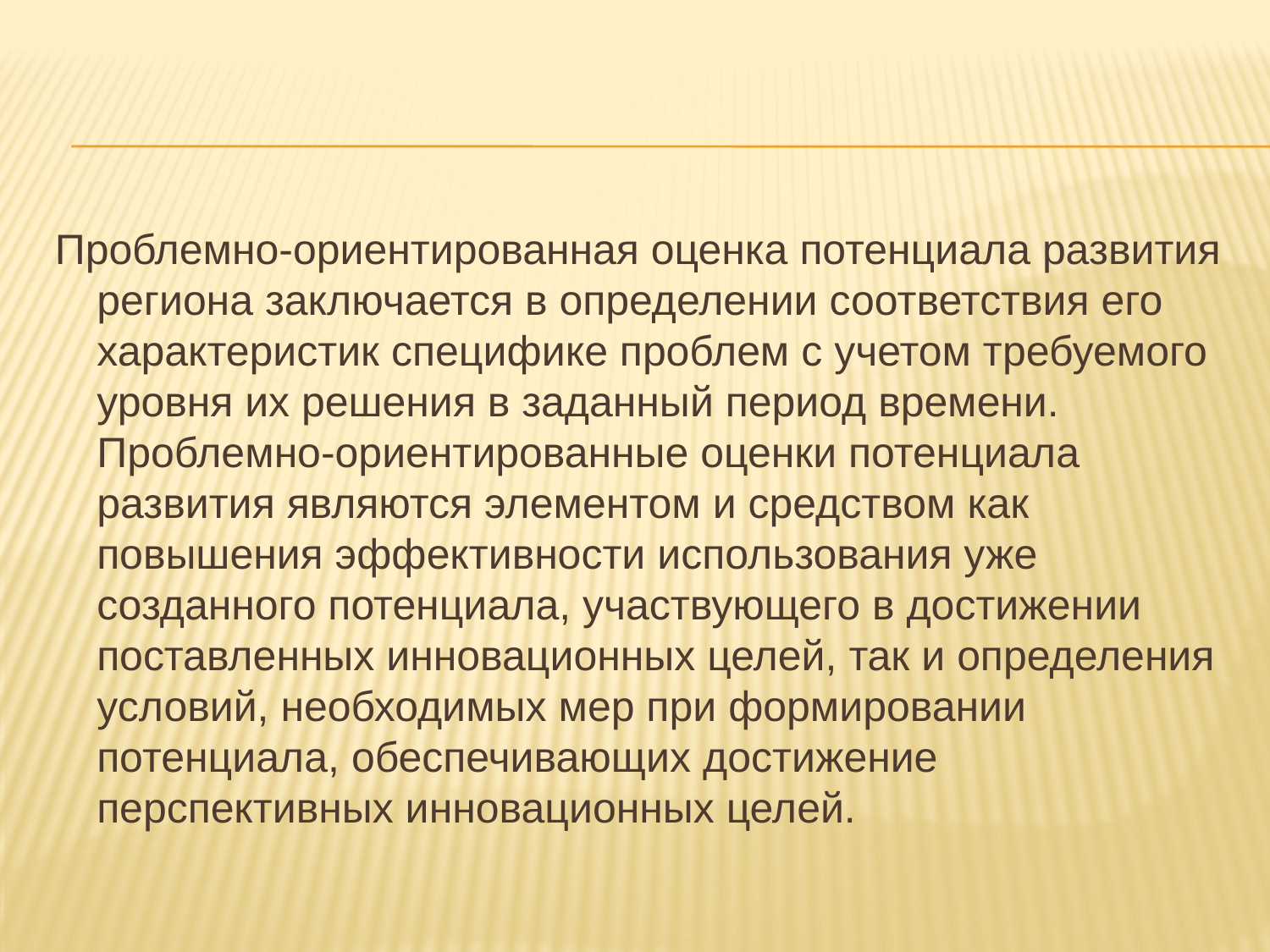

Проблемно-ориентированная оценка потенциала развития региона заключается в определении соответствия его характеристик специфике проблем с учетом требуемого уровня их решения в заданный период времени. Проблемно-ориентированные оценки потенциала развития являются элементом и средством как повышения эффективности использования уже созданного потенциала, участвующего в достижении поставленных инновационных целей, так и определения условий, необходимых мер при формировании потенциала, обеспечивающих достижение перспективных инновационных целей.